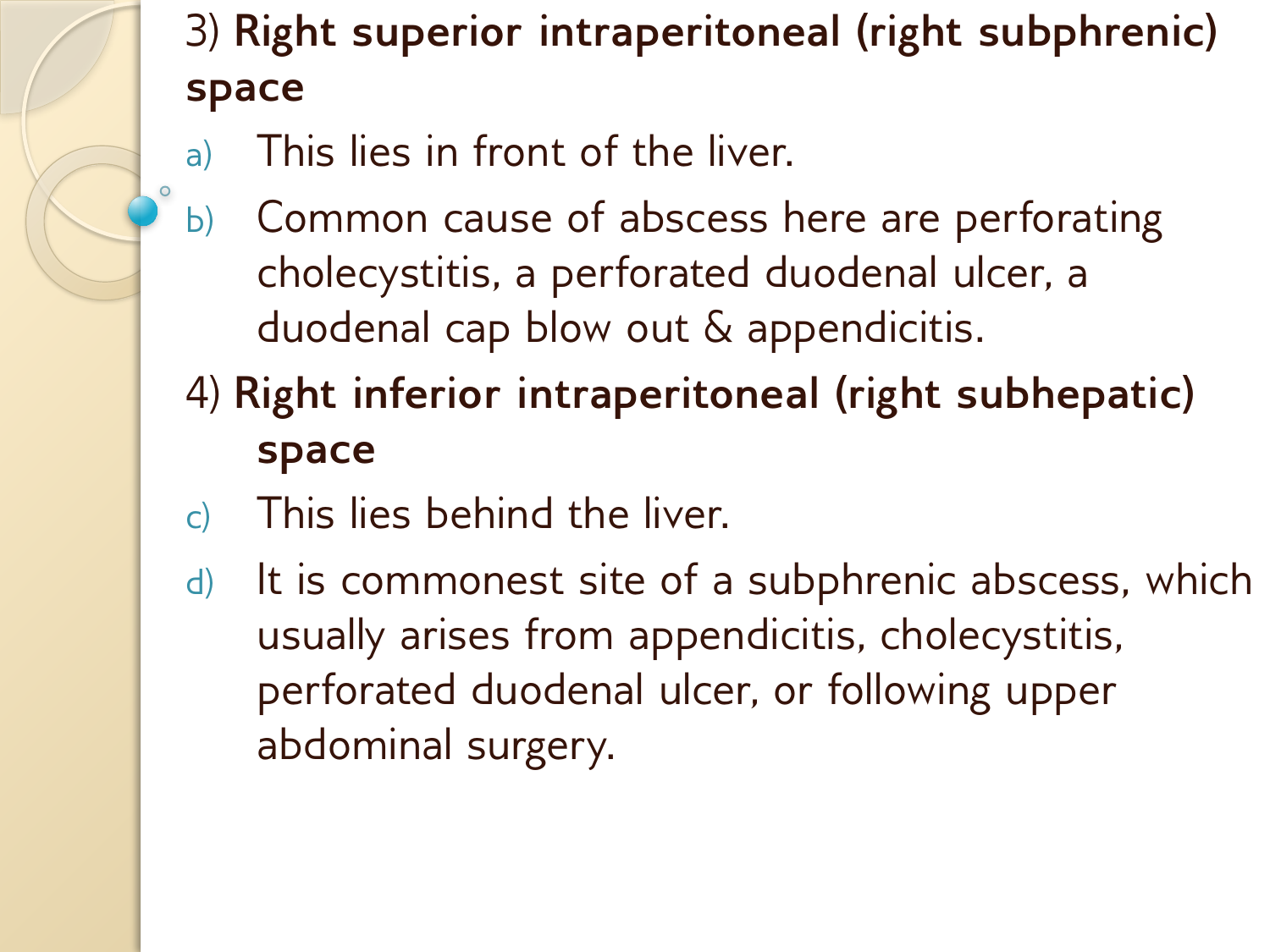

3) Right superior intraperitoneal (right subphrenic) space
This lies in front of the liver.
Common cause of abscess here are perforating cholecystitis, a perforated duodenal ulcer, a duodenal cap blow out & appendicitis.
4) Right inferior intraperitoneal (right subhepatic) space
This lies behind the liver.
It is commonest site of a subphrenic abscess, which usually arises from appendicitis, cholecystitis, perforated duodenal ulcer, or following upper abdominal surgery.